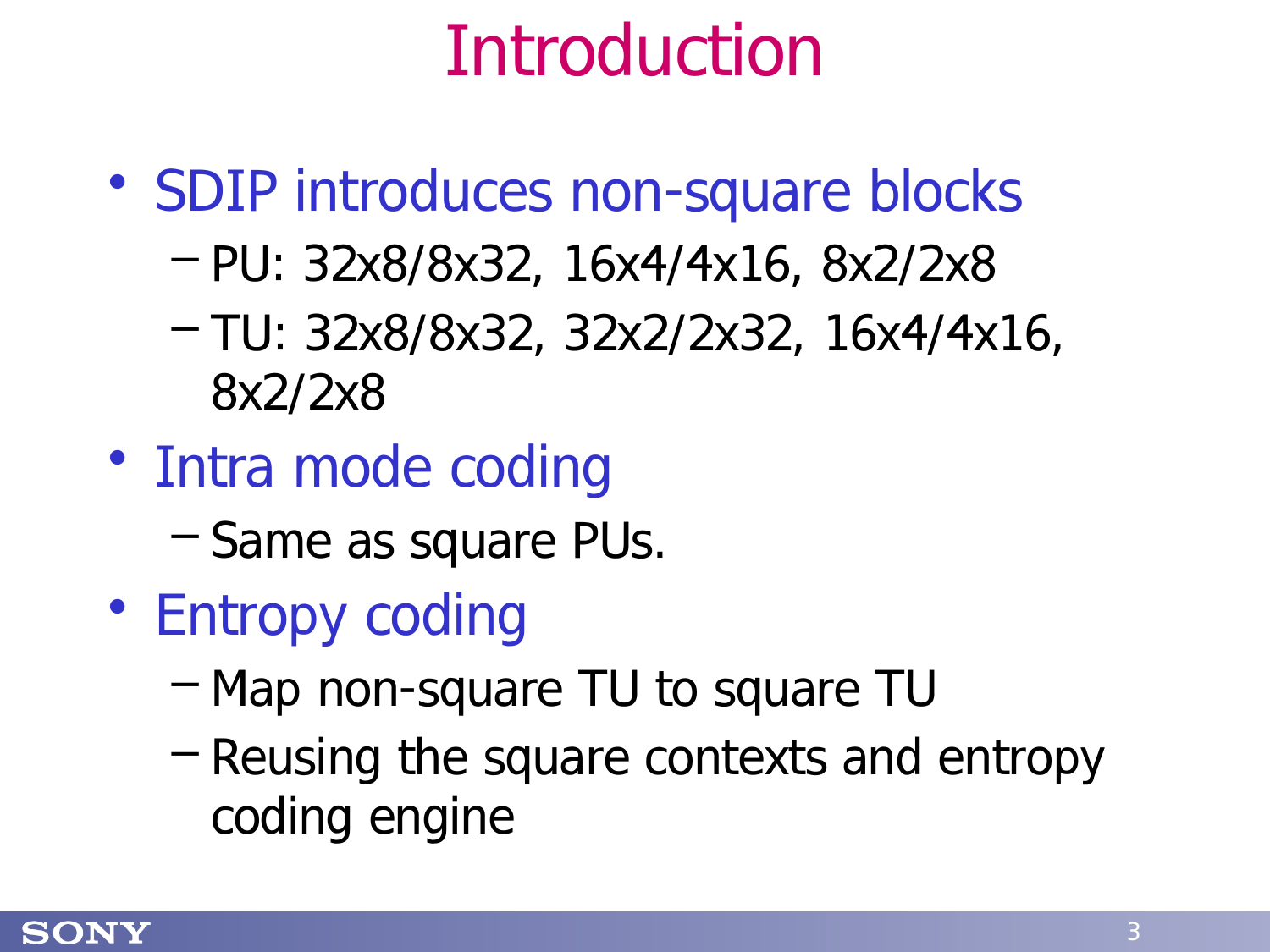

# Introduction
SDIP introduces non-square blocks
PU: 32x8/8x32, 16x4/4x16, 8x2/2x8
TU: 32x8/8x32, 32x2/2x32, 16x4/4x16, 8x2/2x8
Intra mode coding
Same as square PUs.
Entropy coding
Map non-square TU to square TU
Reusing the square contexts and entropy coding engine

3